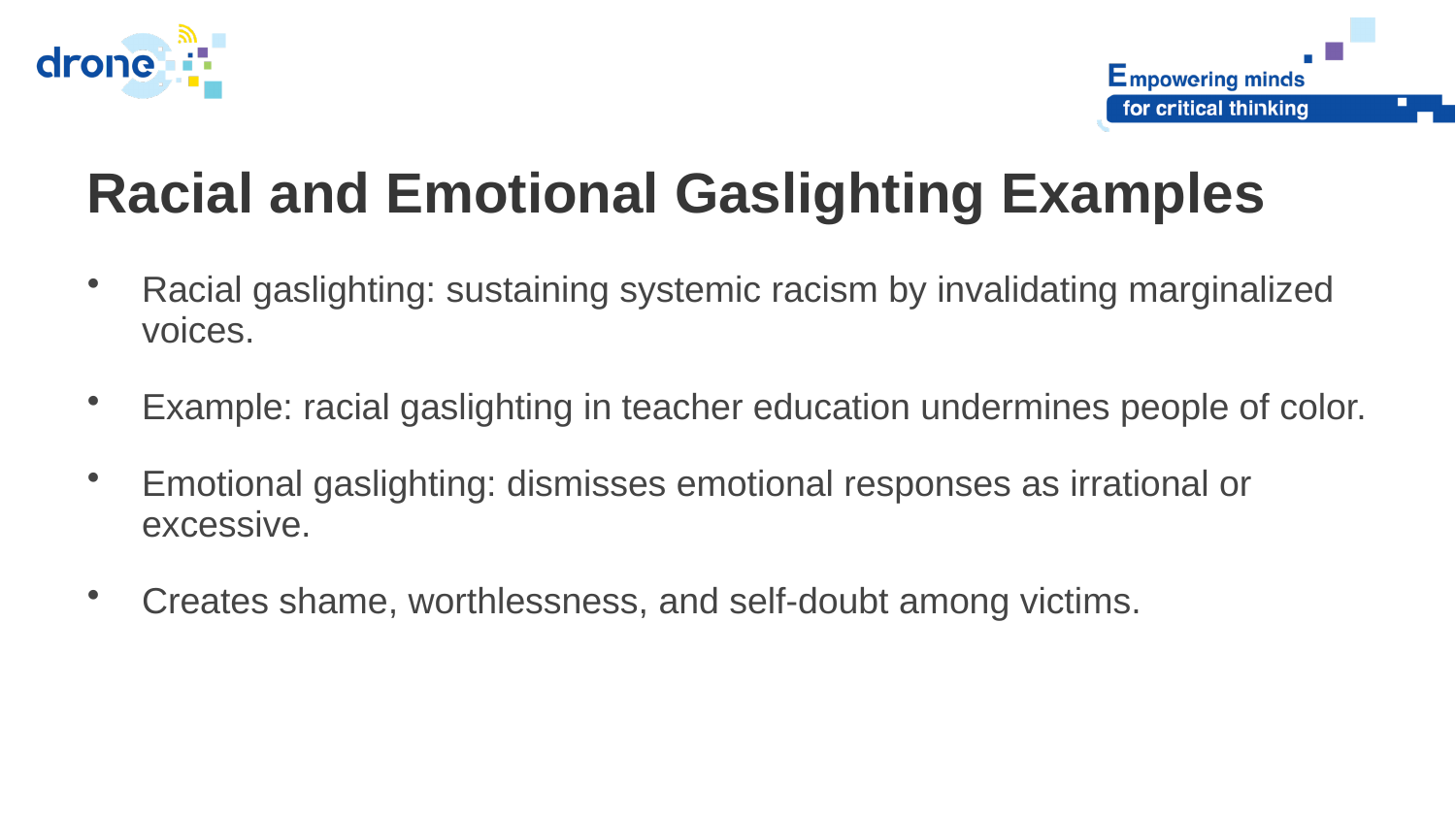

Racial and Emotional Gaslighting Examples
Racial gaslighting: sustaining systemic racism by invalidating marginalized voices.
Example: racial gaslighting in teacher education undermines people of color.
Emotional gaslighting: dismisses emotional responses as irrational or excessive.
Creates shame, worthlessness, and self-doubt among victims.